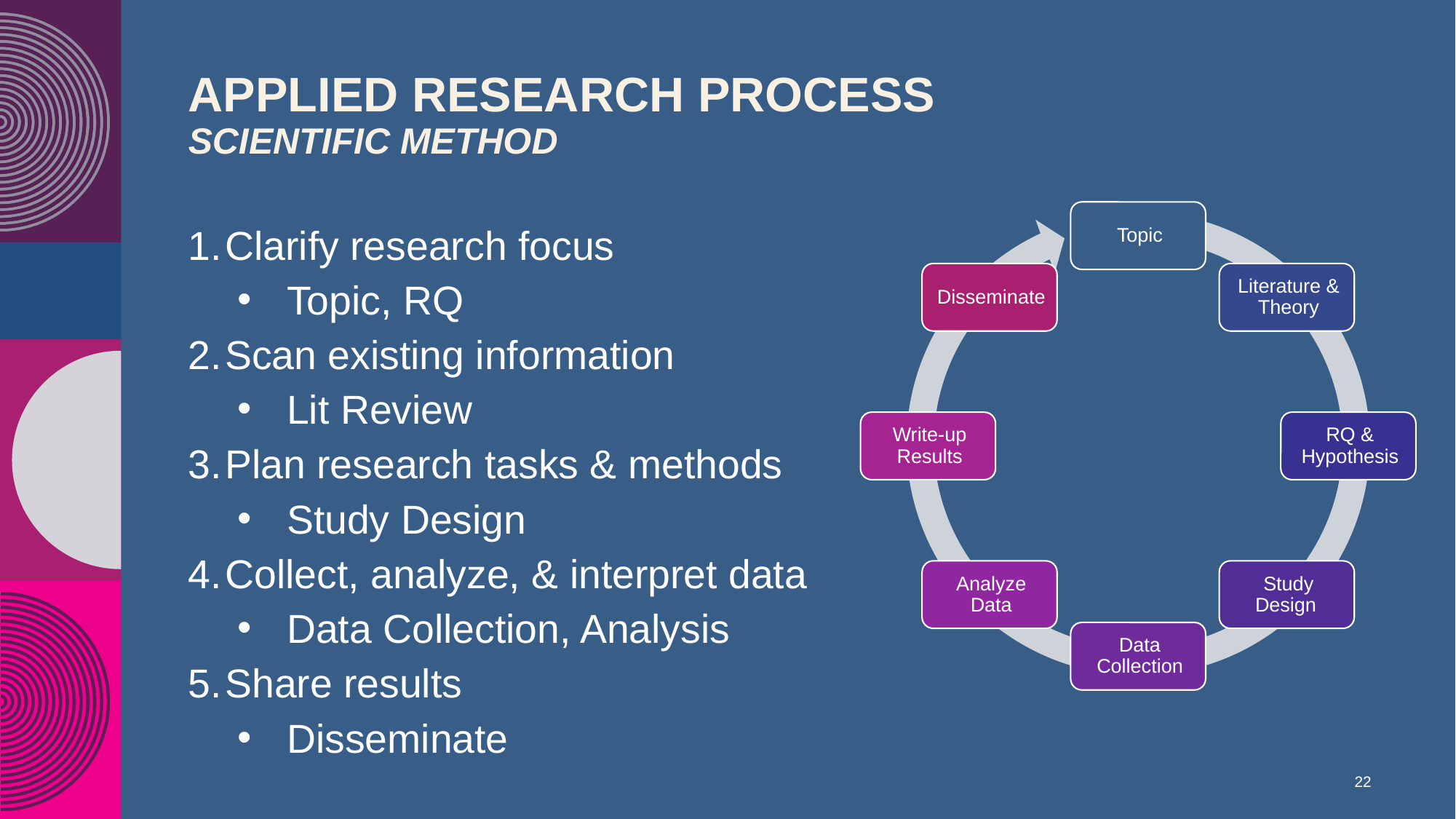

# Applied Research Process SCIENTIFIC METHOD
Topic
Literature & Theory
RQ & Hypothesis
Study Design
Data Collection
Analyze Data
Write-up Results
Disseminate
Clarify research focus
Topic, RQ
Scan existing information
Lit Review
Plan research tasks & methods
Study Design
Collect, analyze, & interpret data
Data Collection, Analysis
Share results
Disseminate

22